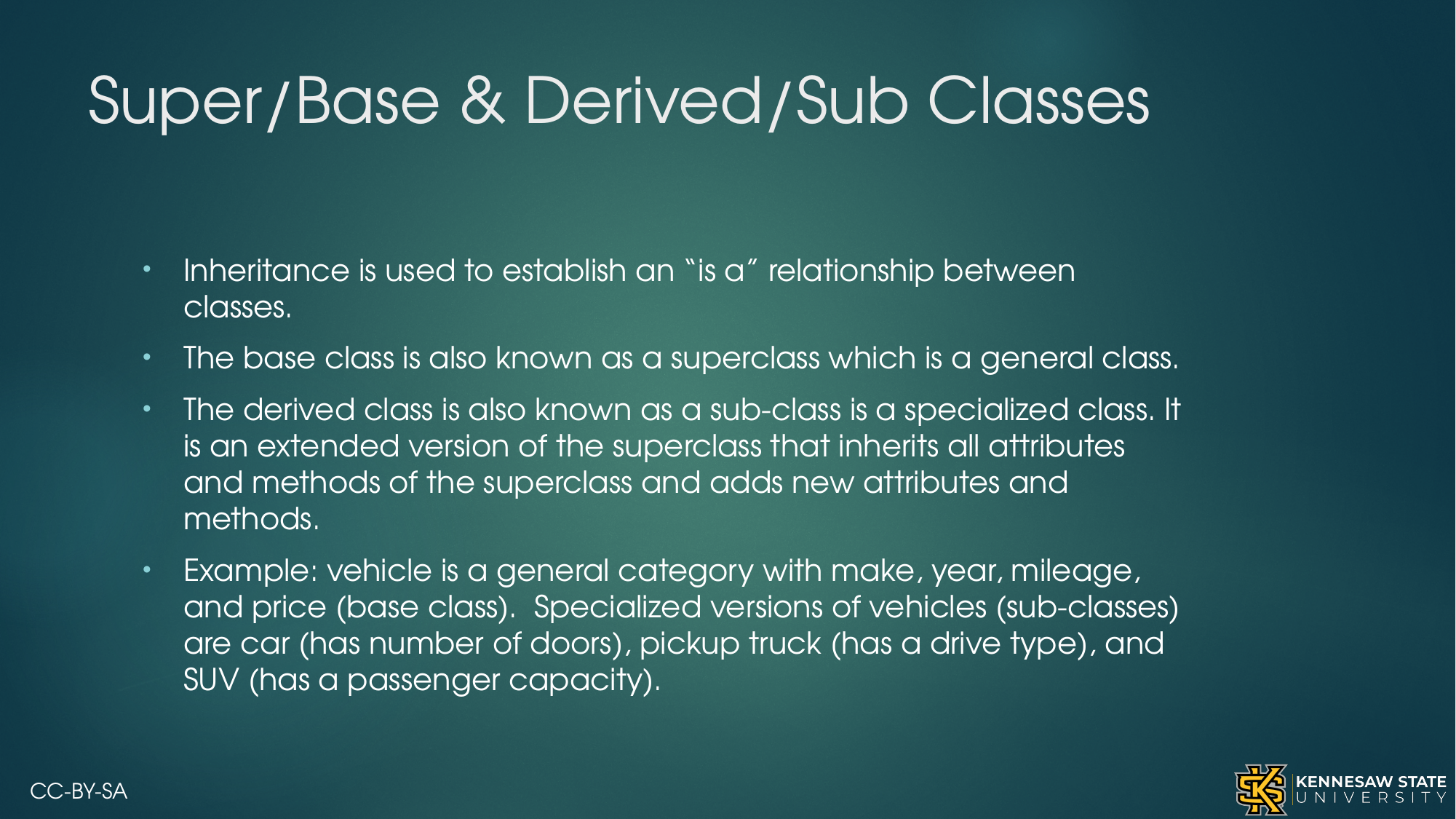

# Super/Base & Derived/Sub Classes
Inheritance is used to establish an “is a” relationship between classes.
The base class is also known as a superclass which is a general class.
The derived class is also known as a sub-class is a specialized class. It is an extended version of the superclass that inherits all attributes and methods of the superclass and adds new attributes and methods.
Example: vehicle is a general category with make, year, mileage, and price (base class).  Specialized versions of vehicles (sub-classes) are car (has number of doors), pickup truck (has a drive type), and SUV (has a passenger capacity).